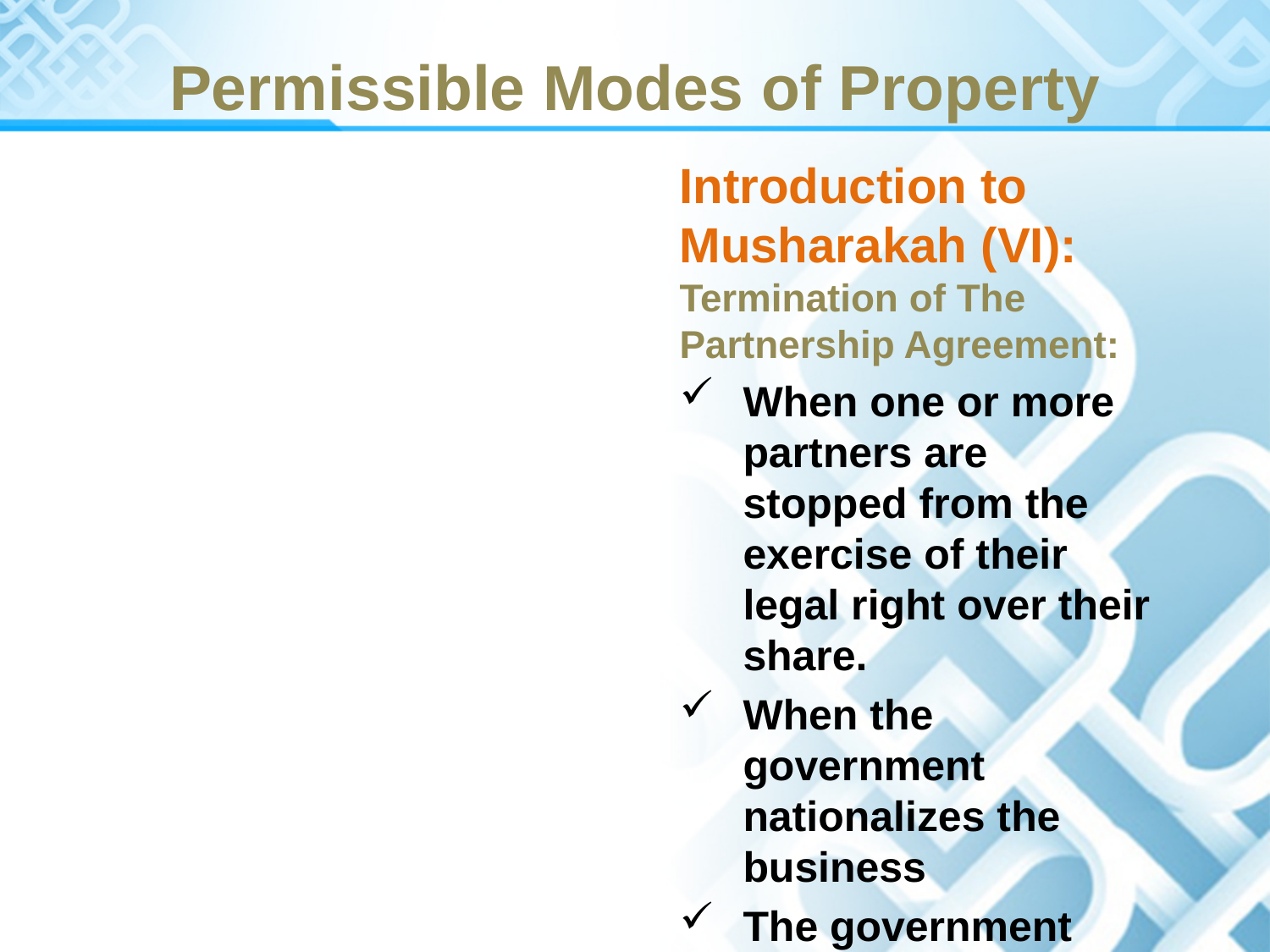

Permissible Modes of Property
Introduction to Musharakah (VI): Termination of The Partnership Agreement:
When one or more partners are stopped from the exercise of their legal right over their share.
When the government nationalizes the business
The government bans the business.